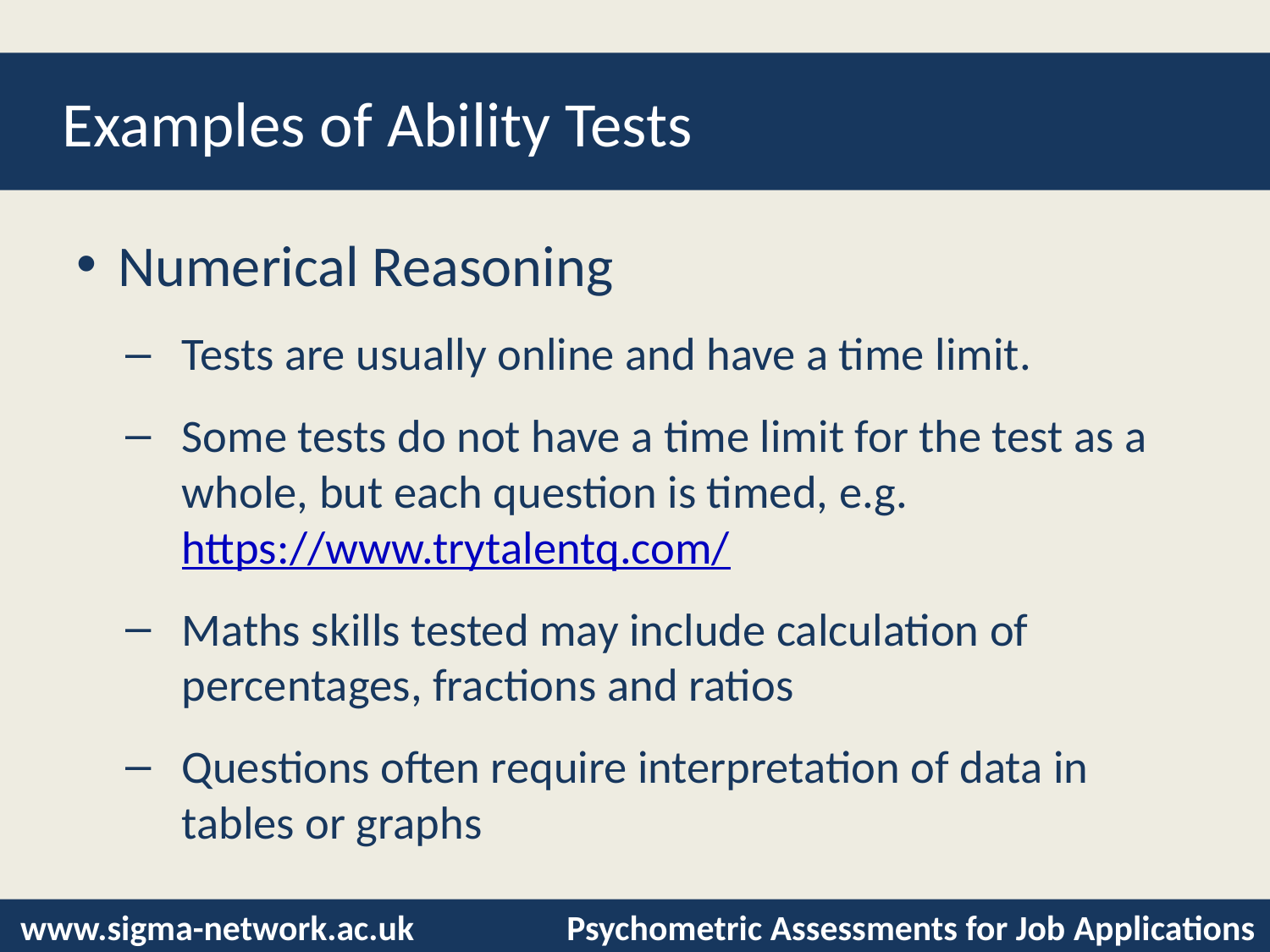

# Examples of Ability Tests
Numerical Reasoning
Tests are usually online and have a time limit.
Some tests do not have a time limit for the test as a whole, but each question is timed, e.g. https://www.trytalentq.com/
Maths skills tested may include calculation of percentages, fractions and ratios
Questions often require interpretation of data in tables or graphs